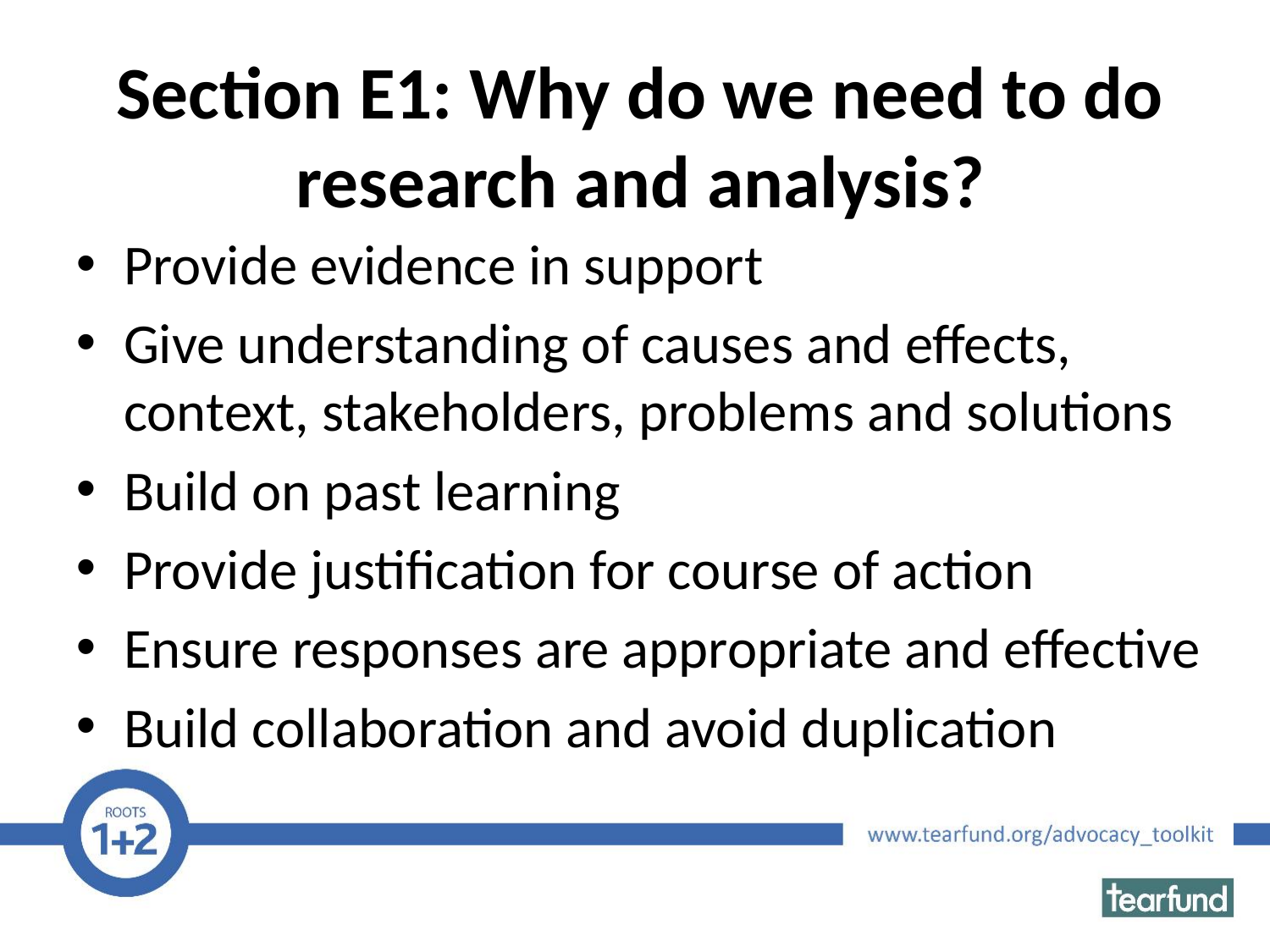

# Section E1: Why do we need to do research and analysis?
Provide evidence in support
Give understanding of causes and effects, context, stakeholders, problems and solutions
Build on past learning
Provide justification for course of action
Ensure responses are appropriate and effective
Build collaboration and avoid duplication